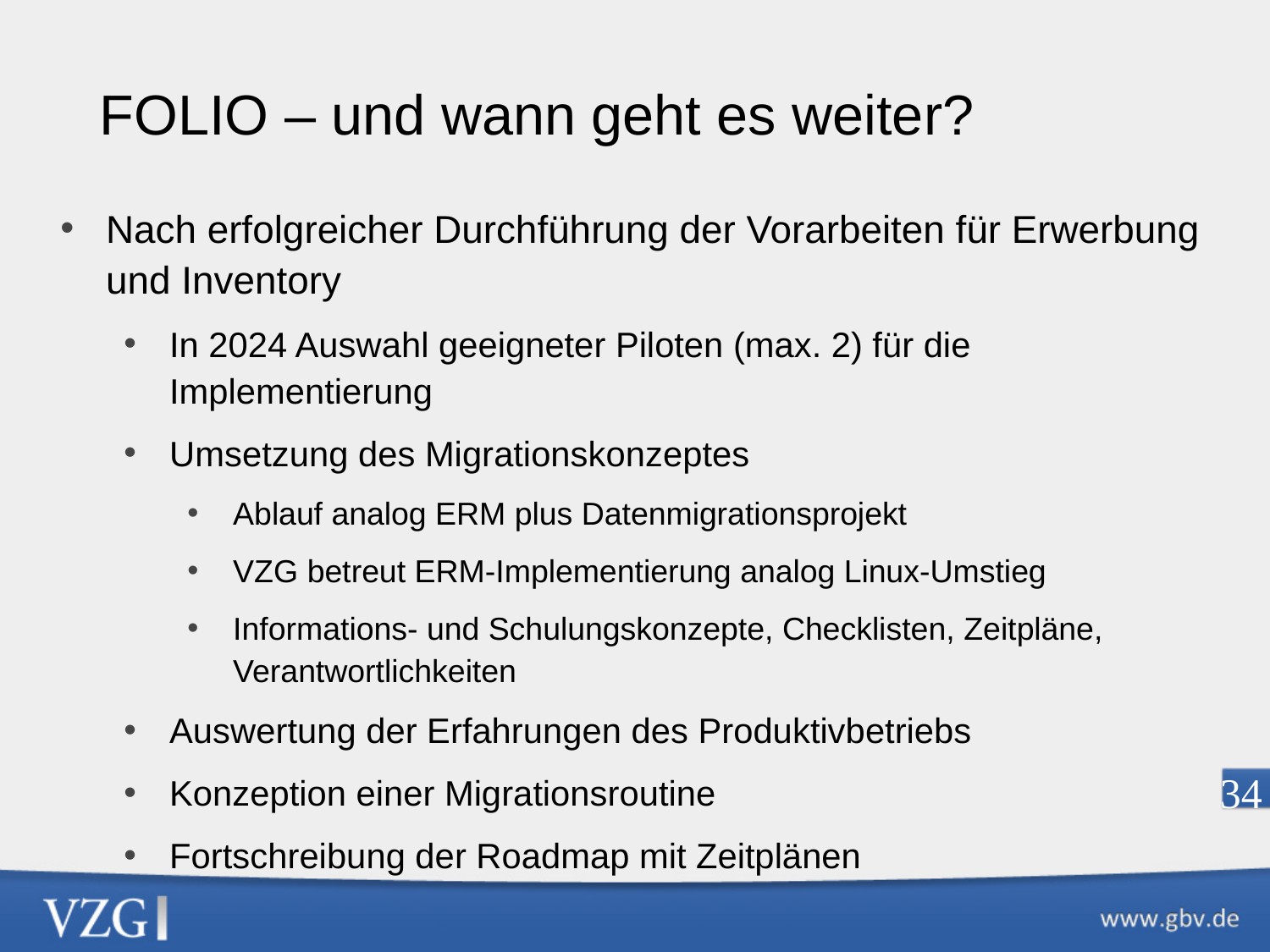

FOLIO – und wann geht es weiter?

Nach erfolgreicher Durchführung der Vorarbeiten für Erwerbung und Inventory
In 2024 Auswahl geeigneter Piloten (max. 2) für die Implementierung
Umsetzung des Migrationskonzeptes
Ablauf analog ERM plus Datenmigrationsprojekt
VZG betreut ERM-Implementierung analog Linux-Umstieg
Informations- und Schulungskonzepte, Checklisten, Zeitpläne, Verantwortlichkeiten
Auswertung der Erfahrungen des Produktivbetriebs
Konzeption einer Migrationsroutine
Fortschreibung der Roadmap mit Zeitplänen

34